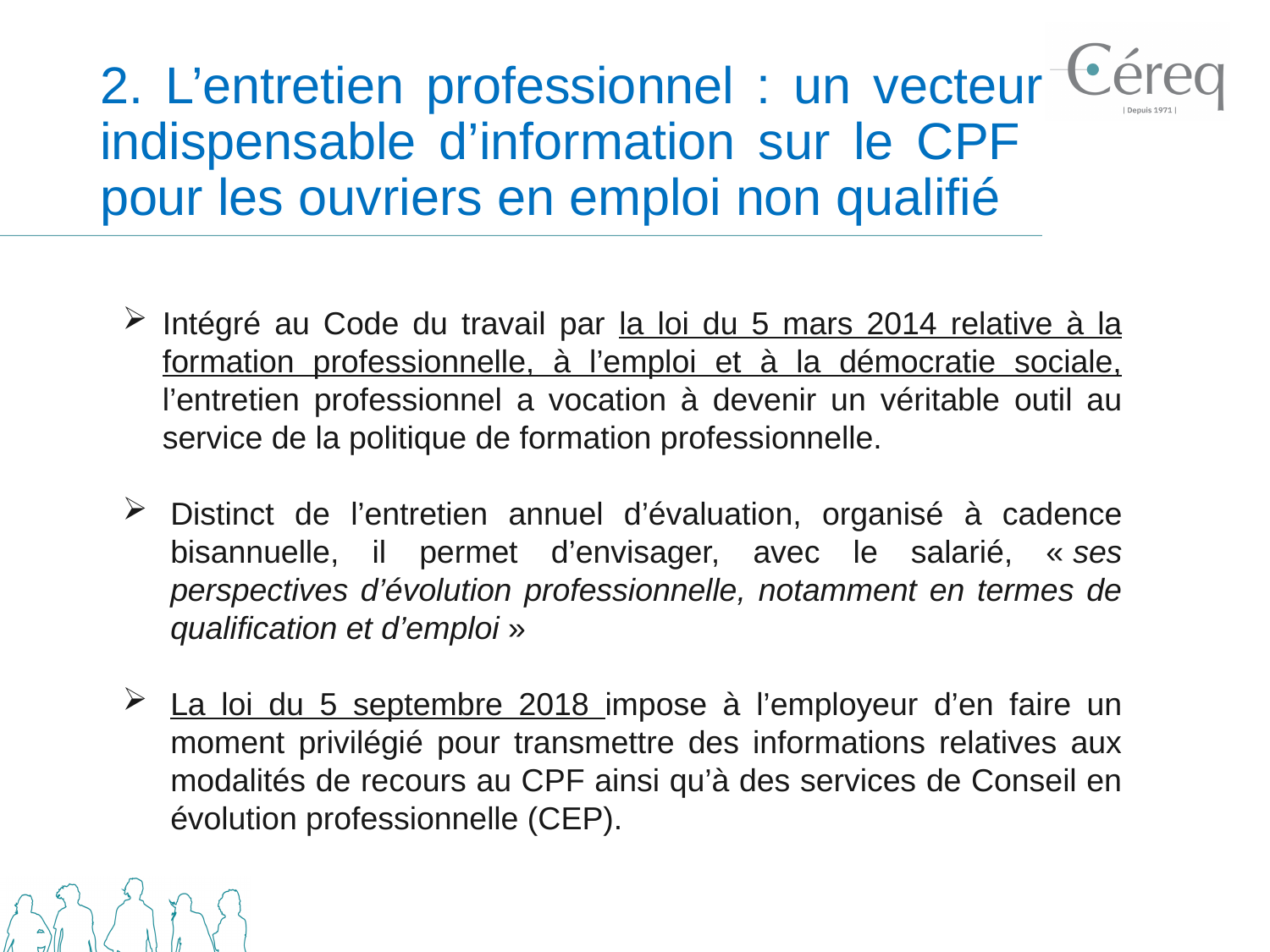

# 2. L’entretien professionnel : un vecteur indispensable d’information sur le CPF pour les ouvriers en emploi non qualifié
Intégré au Code du travail par la loi du 5 mars 2014 relative à la formation professionnelle, à l’emploi et à la démocratie sociale, l’entretien professionnel a vocation à devenir un véritable outil au service de la politique de formation professionnelle.

Distinct de l’entretien annuel d’évaluation, organisé à cadence bisannuelle, il permet d’envisager, avec le salarié, « ses perspectives d’évolution professionnelle, notamment en termes de qualification et d’emploi »

La loi du 5 septembre 2018 impose à l’employeur d’en faire un moment privilégié pour transmettre des informations relatives aux modalités de recours au CPF ainsi qu’à des services de Conseil en évolution professionnelle (CEP).